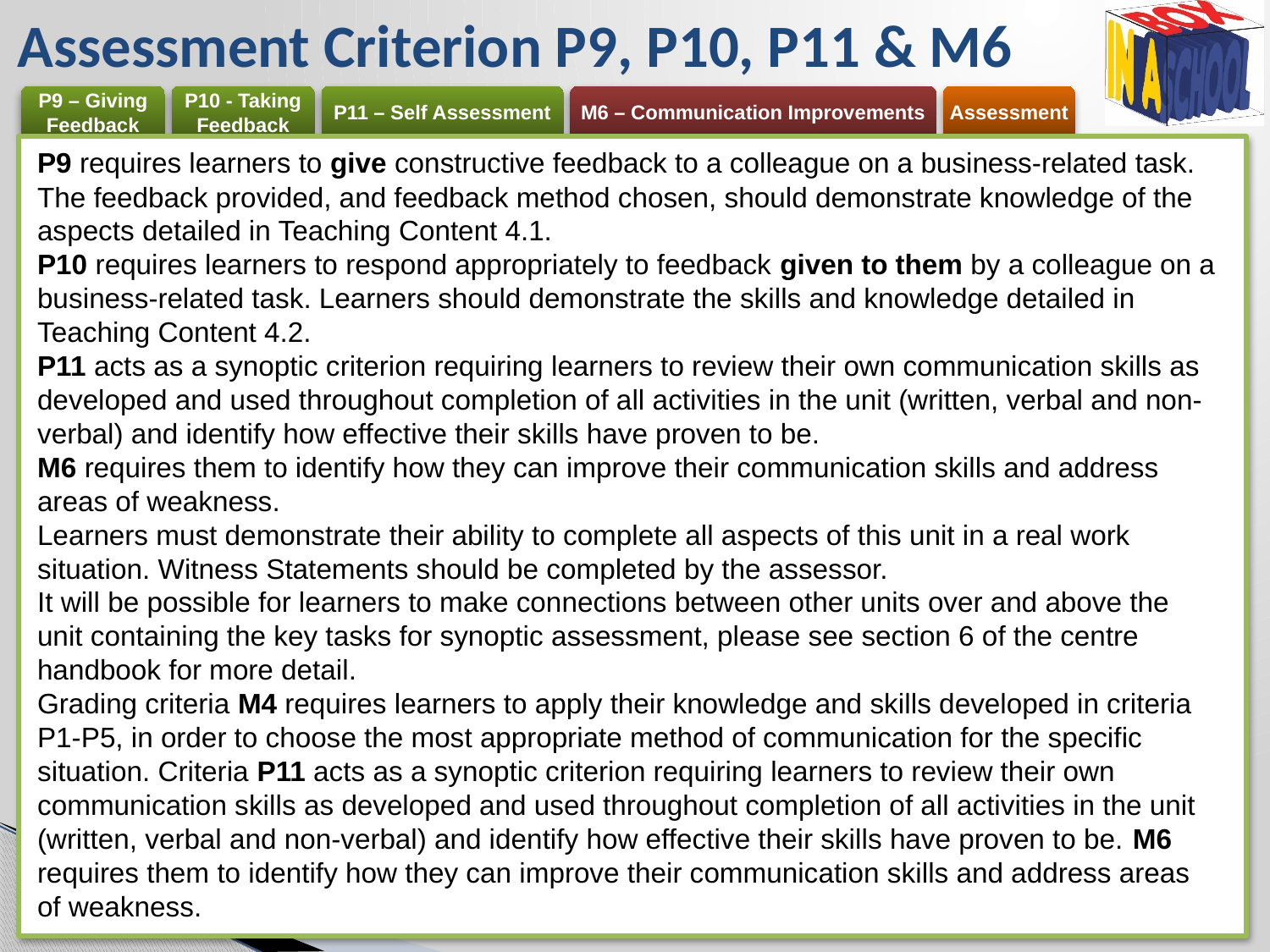

Assessment Criterion P9, P10, P11 & M6
P9 requires learners to give constructive feedback to a colleague on a business-related task. The feedback provided, and feedback method chosen, should demonstrate knowledge of the aspects detailed in Teaching Content 4.1.
P10 requires learners to respond appropriately to feedback given to them by a colleague on a business-related task. Learners should demonstrate the skills and knowledge detailed in Teaching Content 4.2.
P11 acts as a synoptic criterion requiring learners to review their own communication skills as developed and used throughout completion of all activities in the unit (written, verbal and non-verbal) and identify how effective their skills have proven to be.
M6 requires them to identify how they can improve their communication skills and address areas of weakness.
Learners must demonstrate their ability to complete all aspects of this unit in a real work situation. Witness Statements should be completed by the assessor.
It will be possible for learners to make connections between other units over and above the unit containing the key tasks for synoptic assessment, please see section 6 of the centre handbook for more detail.
Grading criteria M4 requires learners to apply their knowledge and skills developed in criteria P1-P5, in order to choose the most appropriate method of communication for the specific situation. Criteria P11 acts as a synoptic criterion requiring learners to review their own communication skills as developed and used throughout completion of all activities in the unit (written, verbal and non-verbal) and identify how effective their skills have proven to be. M6 requires them to identify how they can improve their communication skills and address areas of weakness.